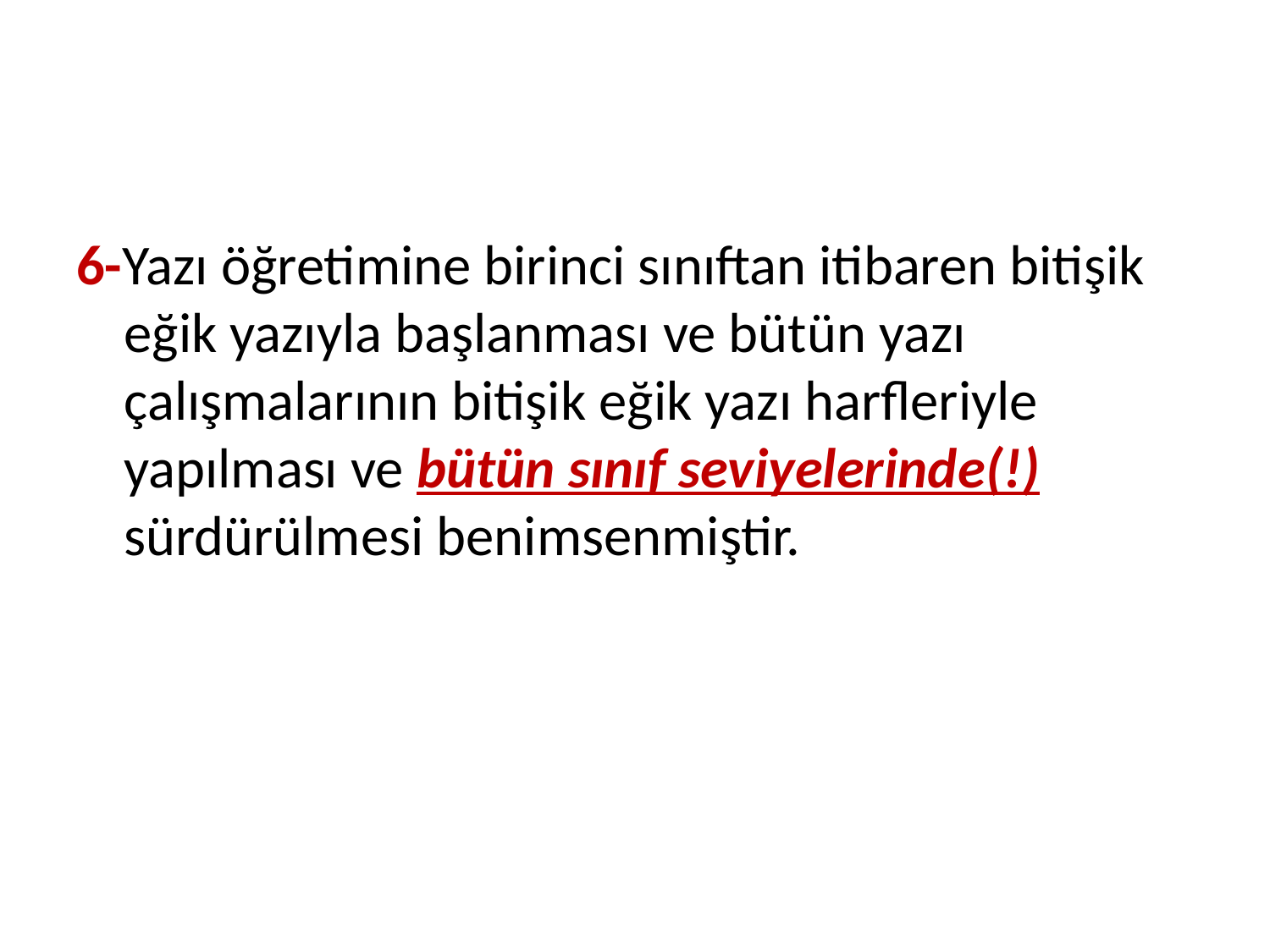

6-Yazı öğretimine birinci sınıftan itibaren bitişik eğik yazıyla başlanması ve bütün yazı çalışmalarının bitişik eğik yazı harfleriyle yapılması ve bütün sınıf seviyelerinde(!) sürdürülmesi benimsenmiştir.